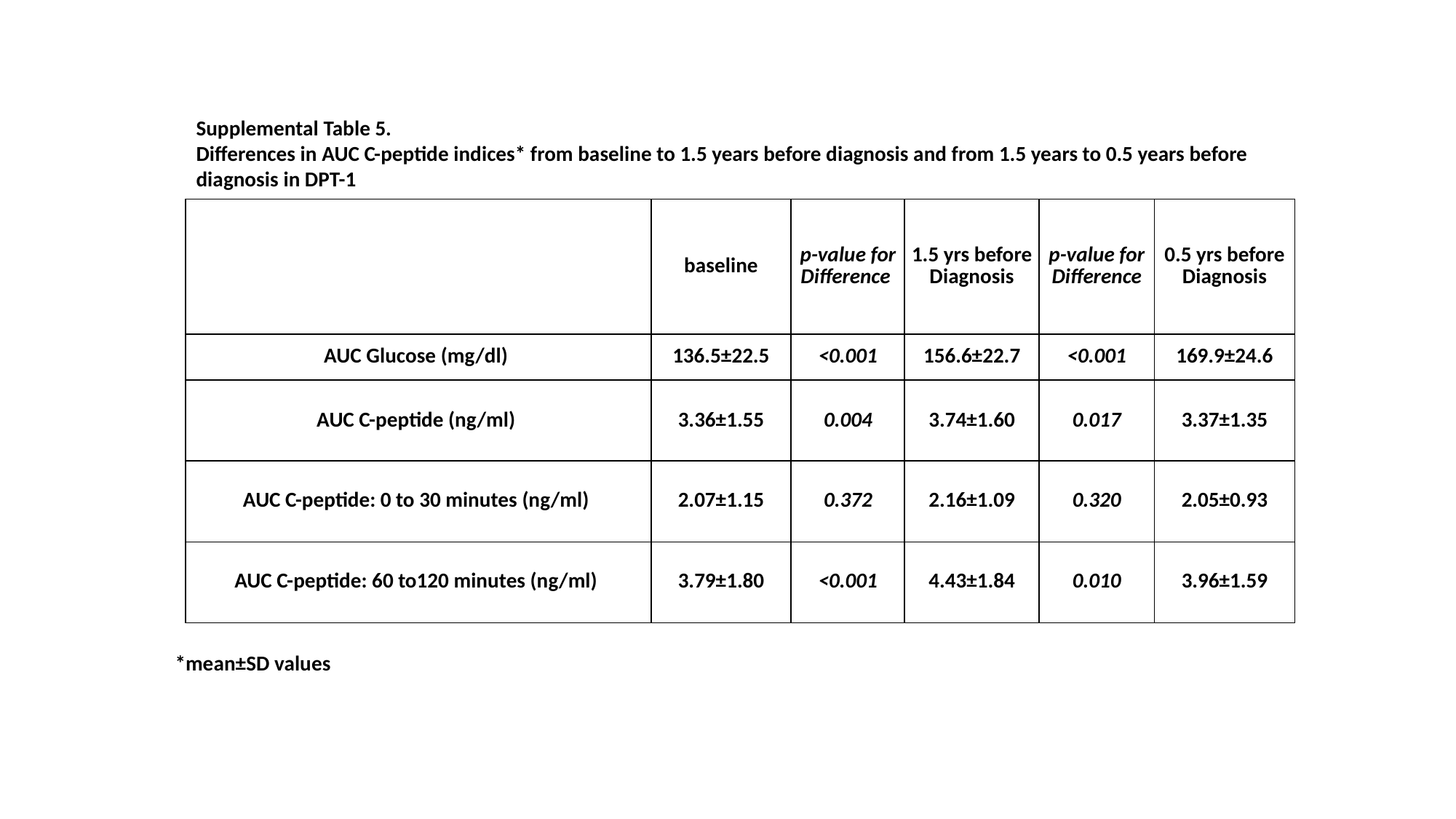

Supplemental Table 5.
Differences in AUC C-peptide indices* from baseline to 1.5 years before diagnosis and from 1.5 years to 0.5 years before        diagnosis in DPT-1
|  | baseline | p-value for Difference | 1.5 yrs before Diagnosis | p-value for Difference | 0.5 yrs before Diagnosis |
| --- | --- | --- | --- | --- | --- |
| AUC Glucose (mg/dl) | 136.5±22.5 | <0.001 | 156.6±22.7 | <0.001 | 169.9±24.6 |
| AUC C-peptide (ng/ml) | 3.36±1.55 | 0.004 | 3.74±1.60 | 0.017 | 3.37±1.35 |
| AUC C-peptide: 0 to 30 minutes (ng/ml) | 2.07±1.15 | 0.372 | 2.16±1.09 | 0.320 | 2.05±0.93 |
| AUC C-peptide: 60 to120 minutes (ng/ml) | 3.79±1.80 | <0.001 | 4.43±1.84 | 0.010 | 3.96±1.59 |
*mean±SD values